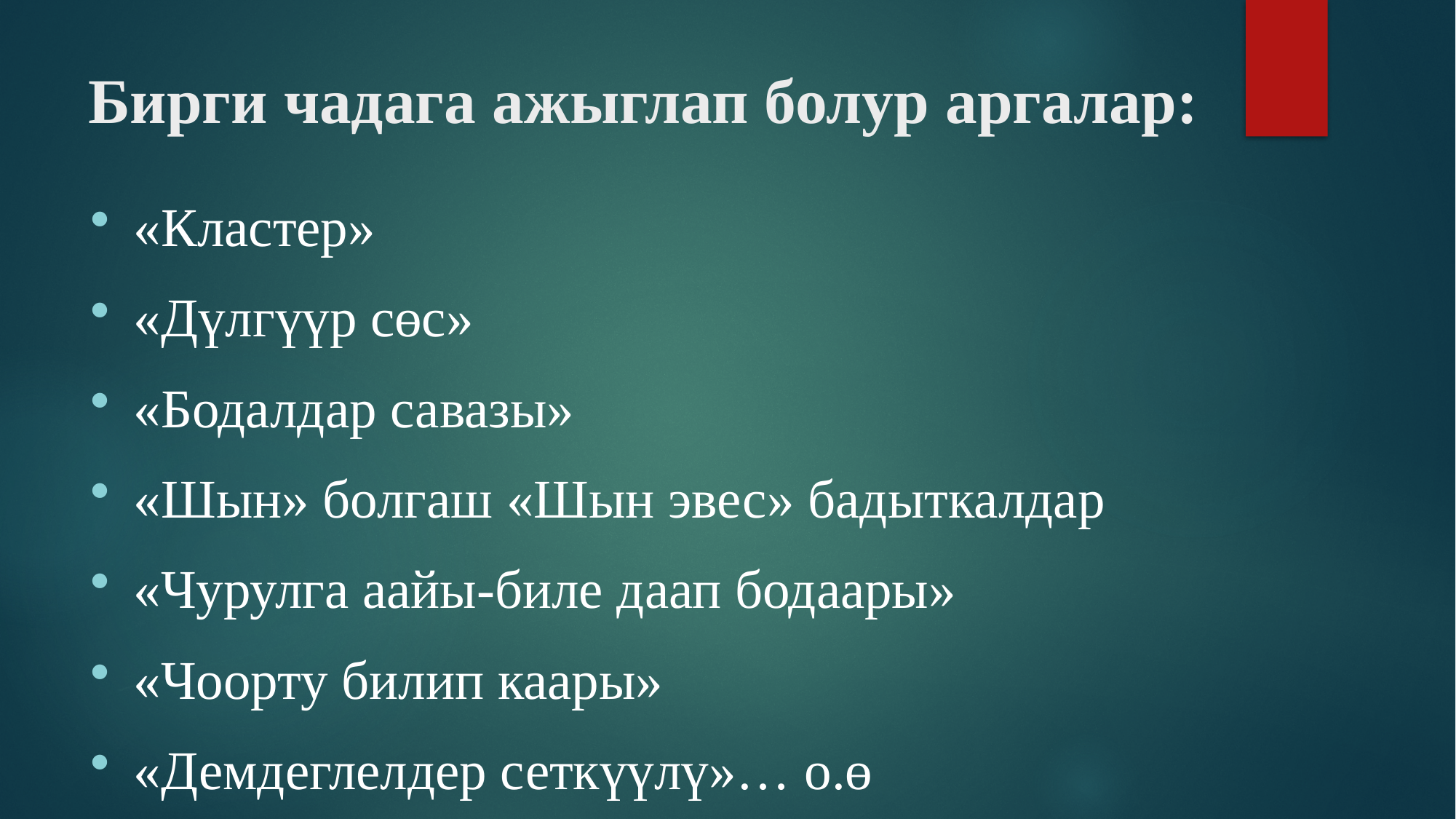

# Бирги чадага ажыглап болур аргалар:
«Кластер»
«Дүлгүүр сөс»
«Бодалдар савазы»
«Шын» болгаш «Шын эвес» бадыткалдар
«Чурулга аайы-биле даап бодаары»
«Чоорту билип каары»
«Демдеглелдер сеткүүлү»… о.ө